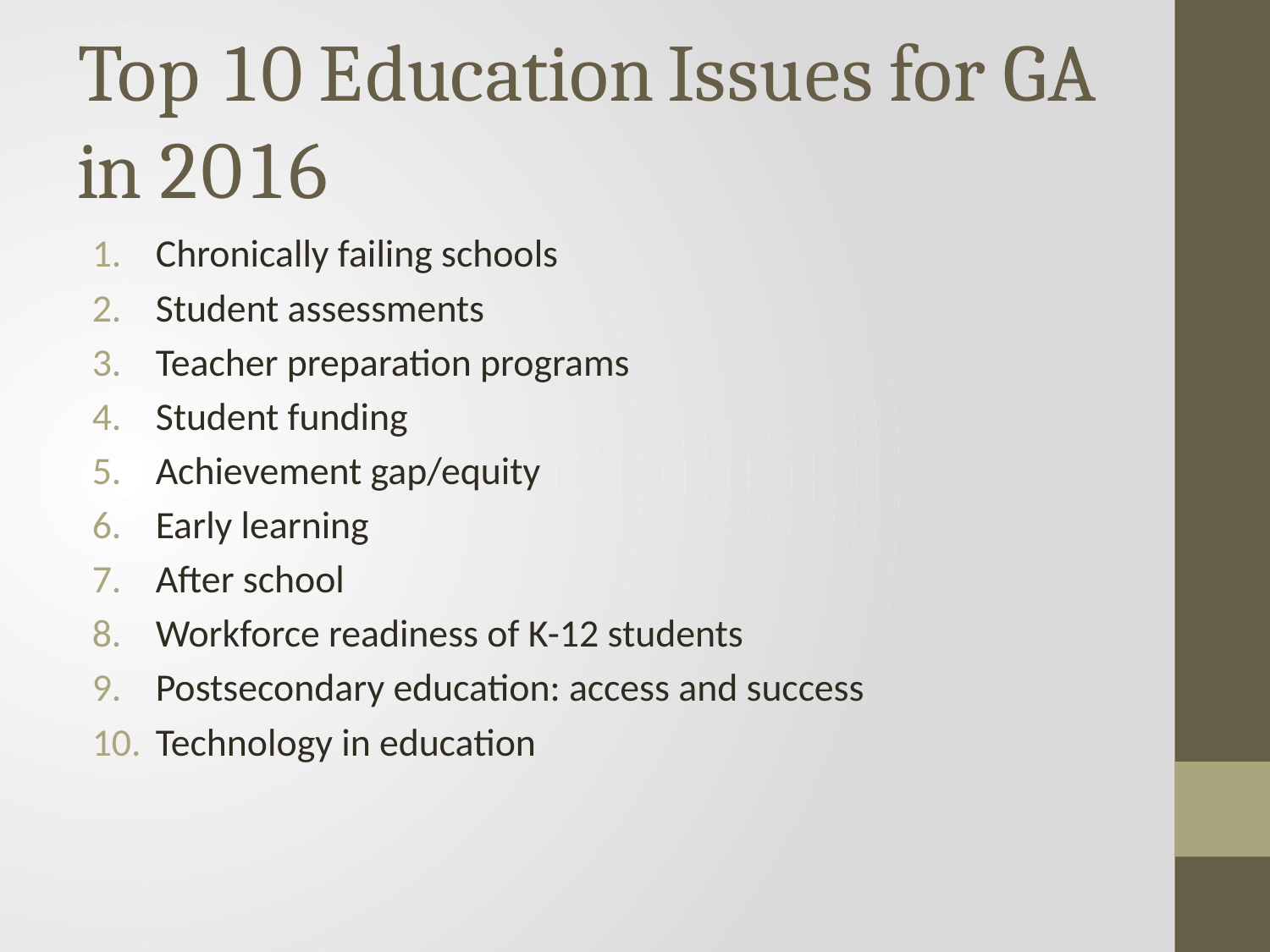

# Top 10 Education Issues for GA in 2016
Chronically failing schools
Student assessments
Teacher preparation programs
Student funding
Achievement gap/equity
Early learning
After school
Workforce readiness of K-12 students
Postsecondary education: access and success
Technology in education